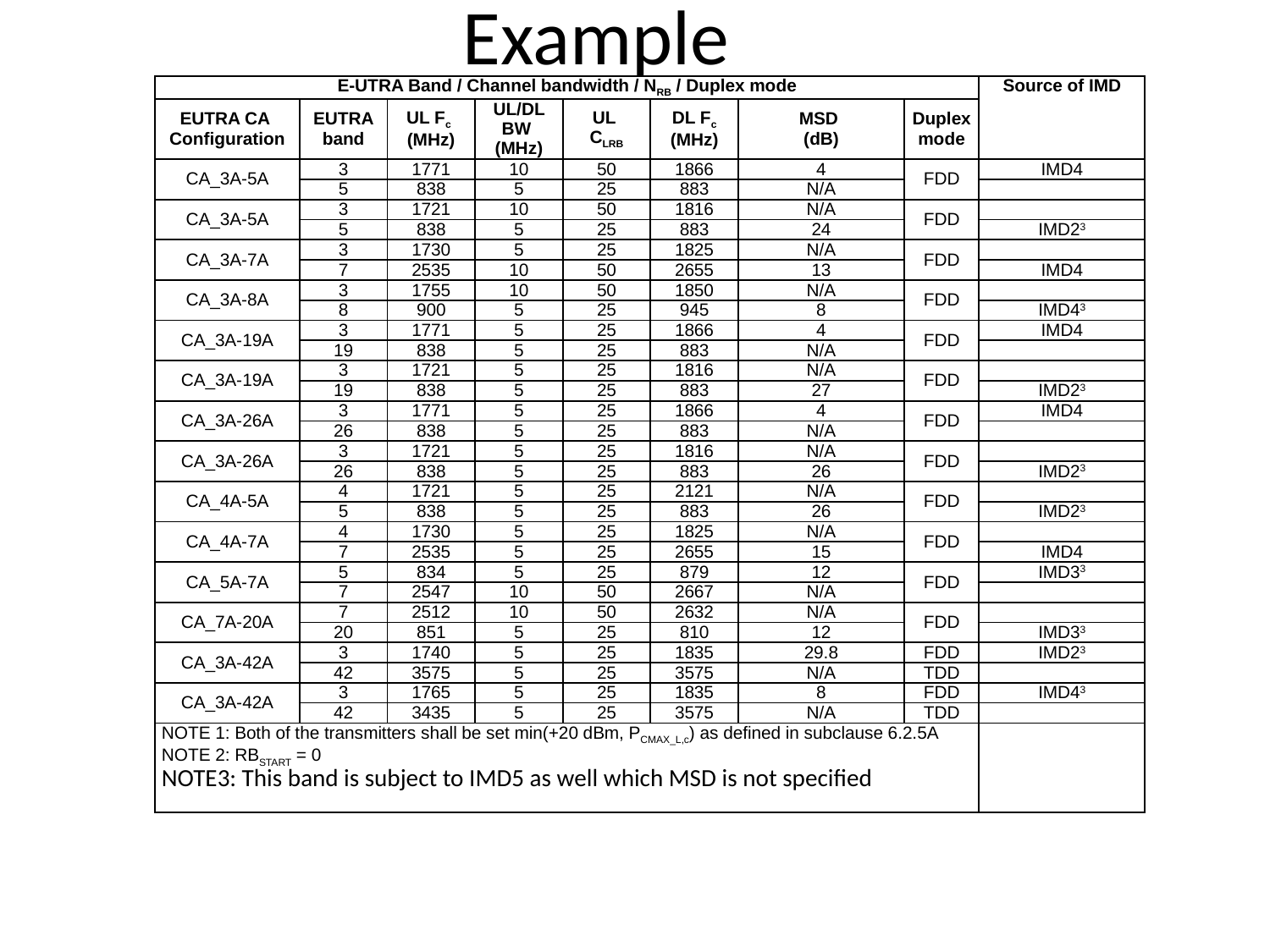

# Example
| E-UTRA Band / Channel bandwidth / NRB / Duplex mode |  |  |  |  |  |  |  | Source of IMD |
| --- | --- | --- | --- | --- | --- | --- | --- | --- |
| EUTRA CA Configuration | EUTRA band | UL Fc (MHz) | UL/DL BW (MHz) | UL CLRB | DL Fc (MHz) | MSD (dB) | Duplex mode |  |
| CA\_3A-5A | 3 | 1771 | 10 | 50 | 1866 | 4 | FDD | IMD4 |
|  | 5 | 838 | 5 | 25 | 883 | N/A |  |  |
| CA\_3A-5A | 3 | 1721 | 10 | 50 | 1816 | N/A | FDD |  |
|  | 5 | 838 | 5 | 25 | 883 | 24 |  | IMD23 |
| CA\_3A-7A | 3 | 1730 | 5 | 25 | 1825 | N/A | FDD |  |
|  | 7 | 2535 | 10 | 50 | 2655 | 13 |  | IMD4 |
| CA\_3A-8A | 3 | 1755 | 10 | 50 | 1850 | N/A | FDD |  |
|  | 8 | 900 | 5 | 25 | 945 | 8 |  | IMD43 |
| CA\_3A-19A | 3 | 1771 | 5 | 25 | 1866 | 4 | FDD | IMD4 |
|  | 19 | 838 | 5 | 25 | 883 | N/A |  |  |
| CA\_3A-19A | 3 | 1721 | 5 | 25 | 1816 | N/A | FDD |  |
|  | 19 | 838 | 5 | 25 | 883 | 27 |  | IMD23 |
| CA\_3A-26A | 3 | 1771 | 5 | 25 | 1866 | 4 | FDD | IMD4 |
|  | 26 | 838 | 5 | 25 | 883 | N/A |  |  |
| CA\_3A-26A | 3 | 1721 | 5 | 25 | 1816 | N/A | FDD |  |
|  | 26 | 838 | 5 | 25 | 883 | 26 |  | IMD23 |
| CA\_4A-5A | 4 | 1721 | 5 | 25 | 2121 | N/A | FDD |  |
|  | 5 | 838 | 5 | 25 | 883 | 26 |  | IMD23 |
| CA\_4A-7A | 4 | 1730 | 5 | 25 | 1825 | N/A | FDD |  |
|  | 7 | 2535 | 5 | 25 | 2655 | 15 |  | IMD4 |
| CA\_5A-7A | 5 | 834 | 5 | 25 | 879 | 12 | FDD | IMD33 |
|  | 7 | 2547 | 10 | 50 | 2667 | N/A |  |  |
| CA\_7A-20A | 7 | 2512 | 10 | 50 | 2632 | N/A | FDD |  |
|  | 20 | 851 | 5 | 25 | 810 | 12 |  | IMD33 |
| CA\_3A-42A | 3 | 1740 | 5 | 25 | 1835 | 29.8 | FDD | IMD23 |
|  | 42 | 3575 | 5 | 25 | 3575 | N/A | TDD |  |
| CA\_3A-42A | 3 | 1765 | 5 | 25 | 1835 | 8 | FDD | IMD43 |
|  | 42 | 3435 | 5 | 25 | 3575 | N/A | TDD |  |
| NOTE 1: Both of the transmitters shall be set min(+20 dBm, PCMAX\_L,c) as defined in subclause 6.2.5A NOTE 2: RBSTART = 0 NOTE3: This band is subject to IMD5 as well which MSD is not specified |  |  |  |  |  |  |  |  |